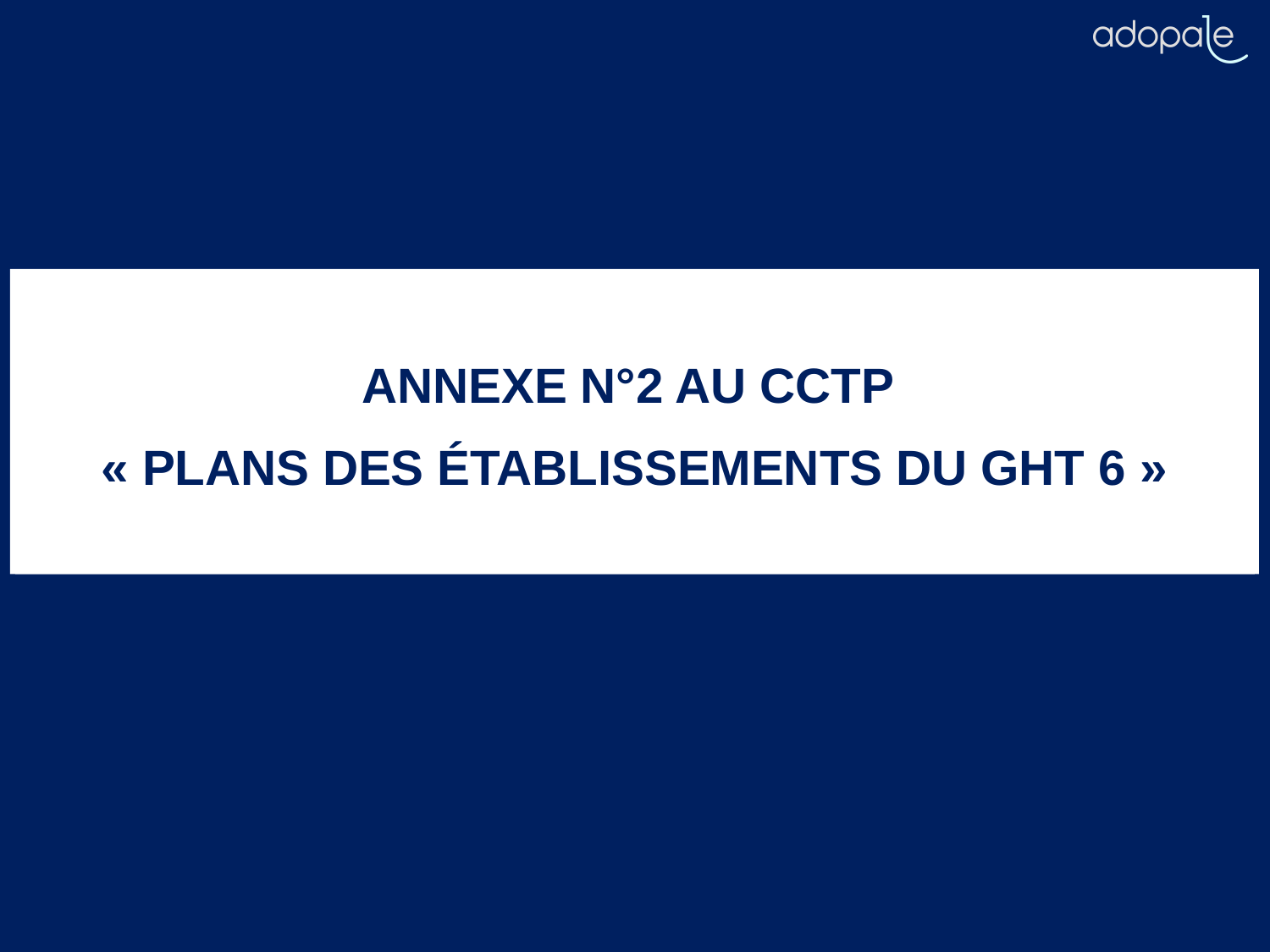

Annexe n°2 au CCTP
« Plans des établissements du GHT 6 »
1